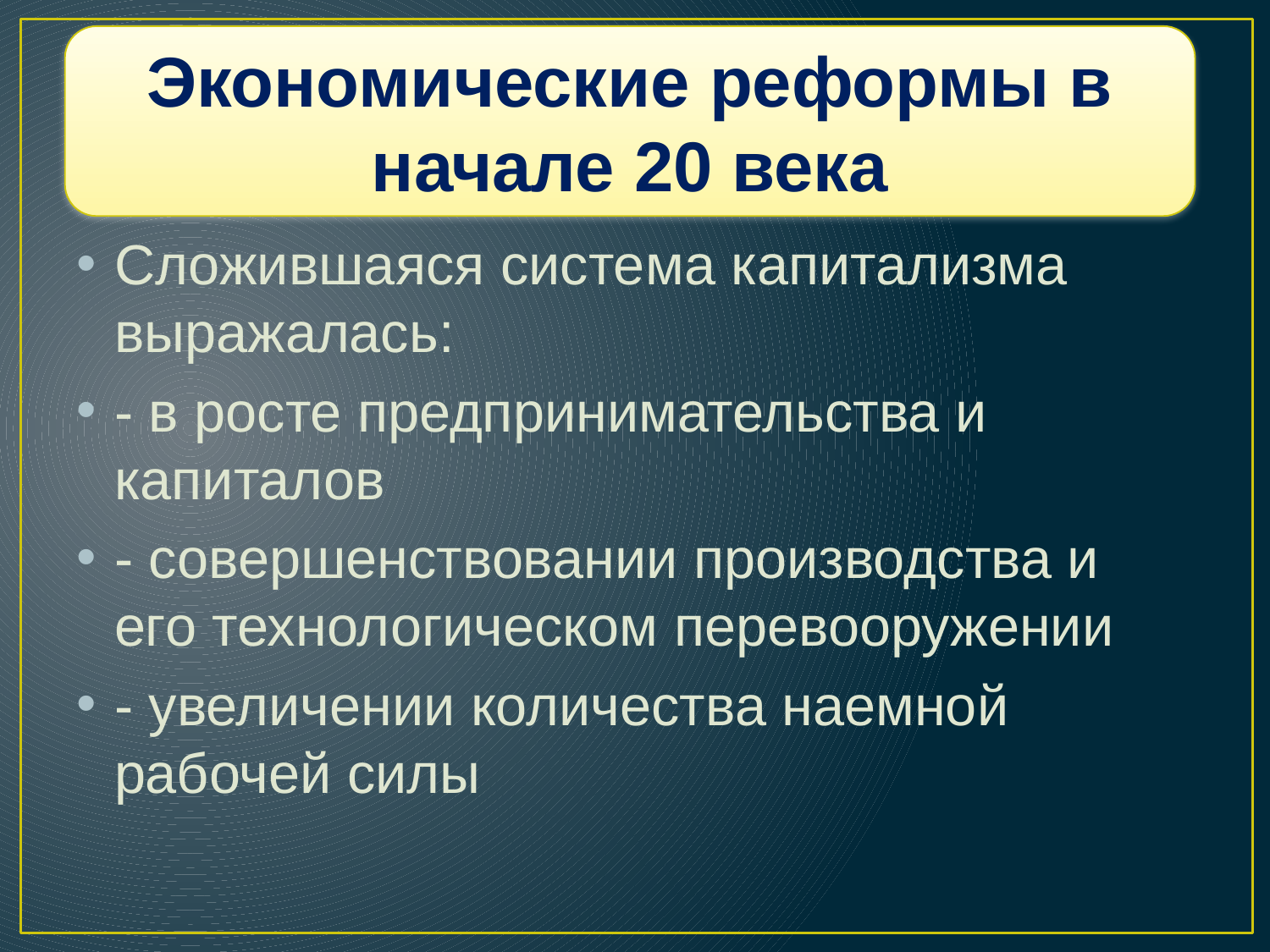

Экономические реформы в начале 20 века
Сложившаяся система капитализма выражалась:
- в росте предпринимательства и капиталов
- совершенствовании производства и его технологическом перевооружении
- увеличении количества наемной рабочей силы